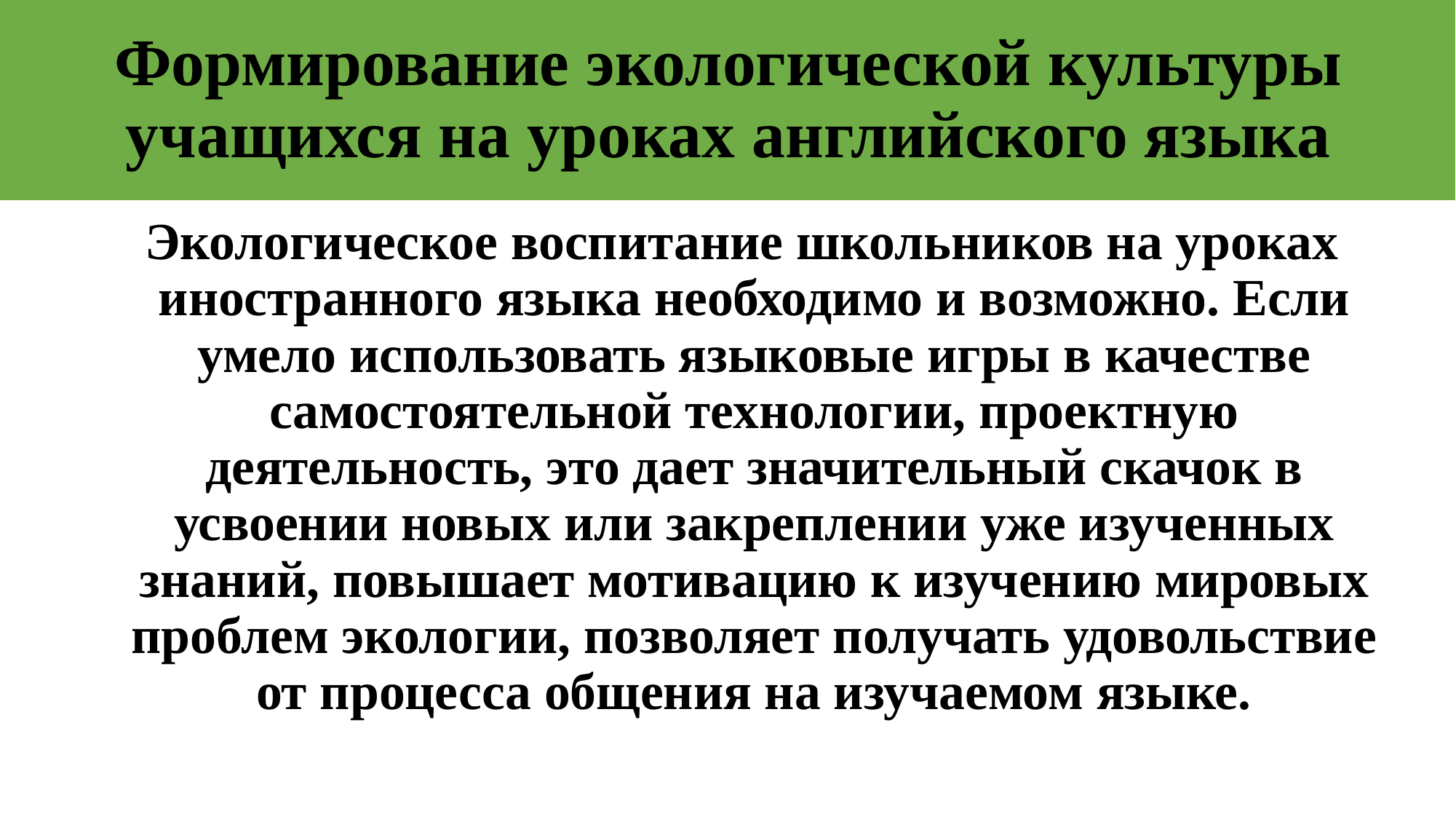

# Формирование экологической культуры учащихся на уроках английского языка
Экологическое воспитание школьников на уроках иностранного языка необходимо и возможно. Если умело использовать языковые игры в качестве самостоятельной технологии, проектную деятельность, это дает значительный скачок в усвоении новых или закреплении уже изученных знаний, повышает мотивацию к изучению мировых проблем экологии, позволяет получать удовольствие от процесса общения на изучаемом языке.